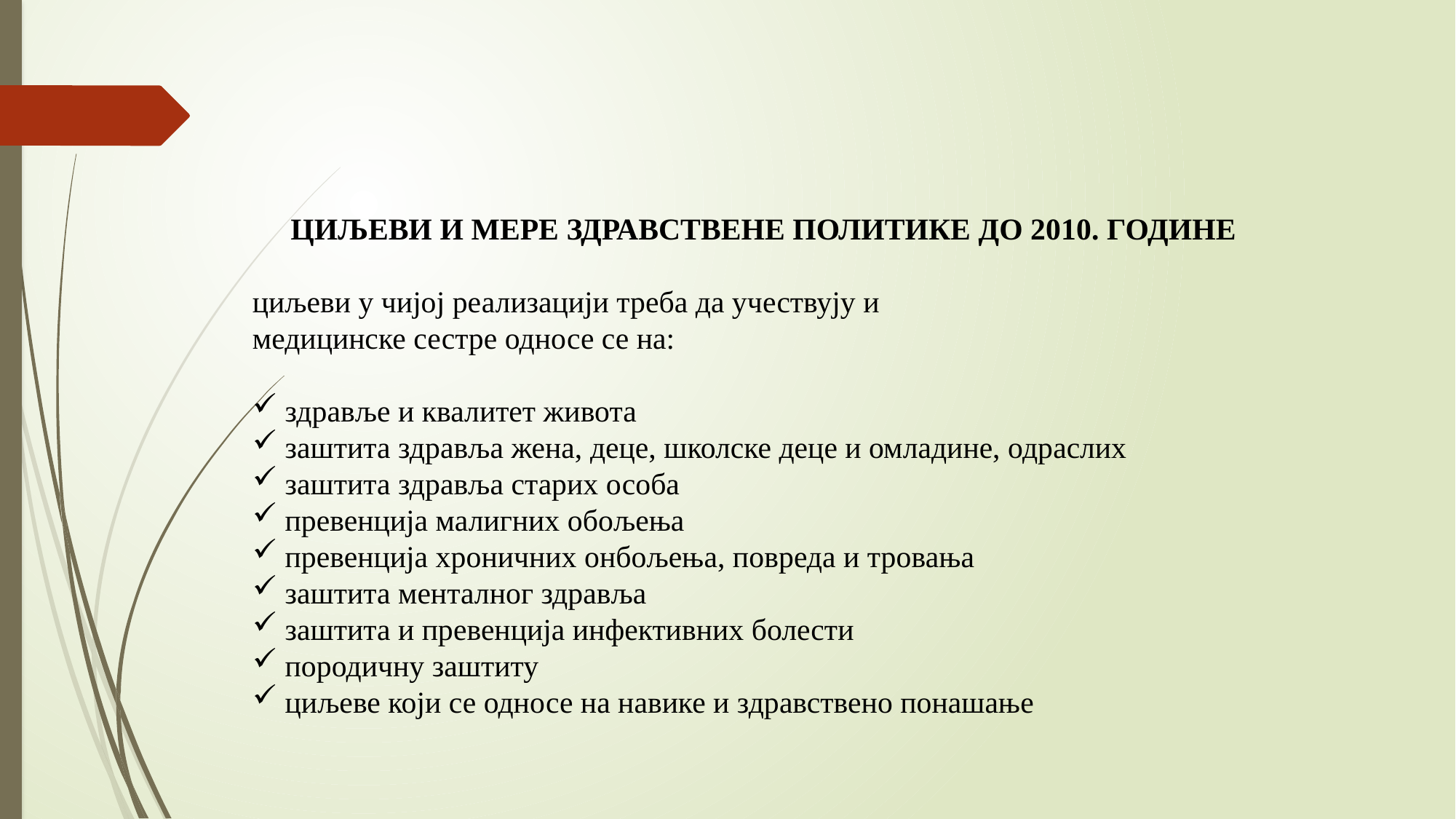

ЦИЉЕВИ И МЕРЕ ЗДРАВСТВЕНЕ ПОЛИТИКЕ ДО 2010. ГОДИНЕ

циљеви у чијој реализацији треба да учествују и
медицинске сестре односе се на:

 здравље и квалитет живота
 заштита здравља жена, деце, школске деце и омладине, одраслих
 заштита здравља старих особа
 превенција малигних обољења
 превенција хроничних онбољења, повреда и тровања
 заштита менталног здравља
 заштита и превенција инфективних болести
 породичну заштиту
 циљеве који се односе на навике и здравствено понашање